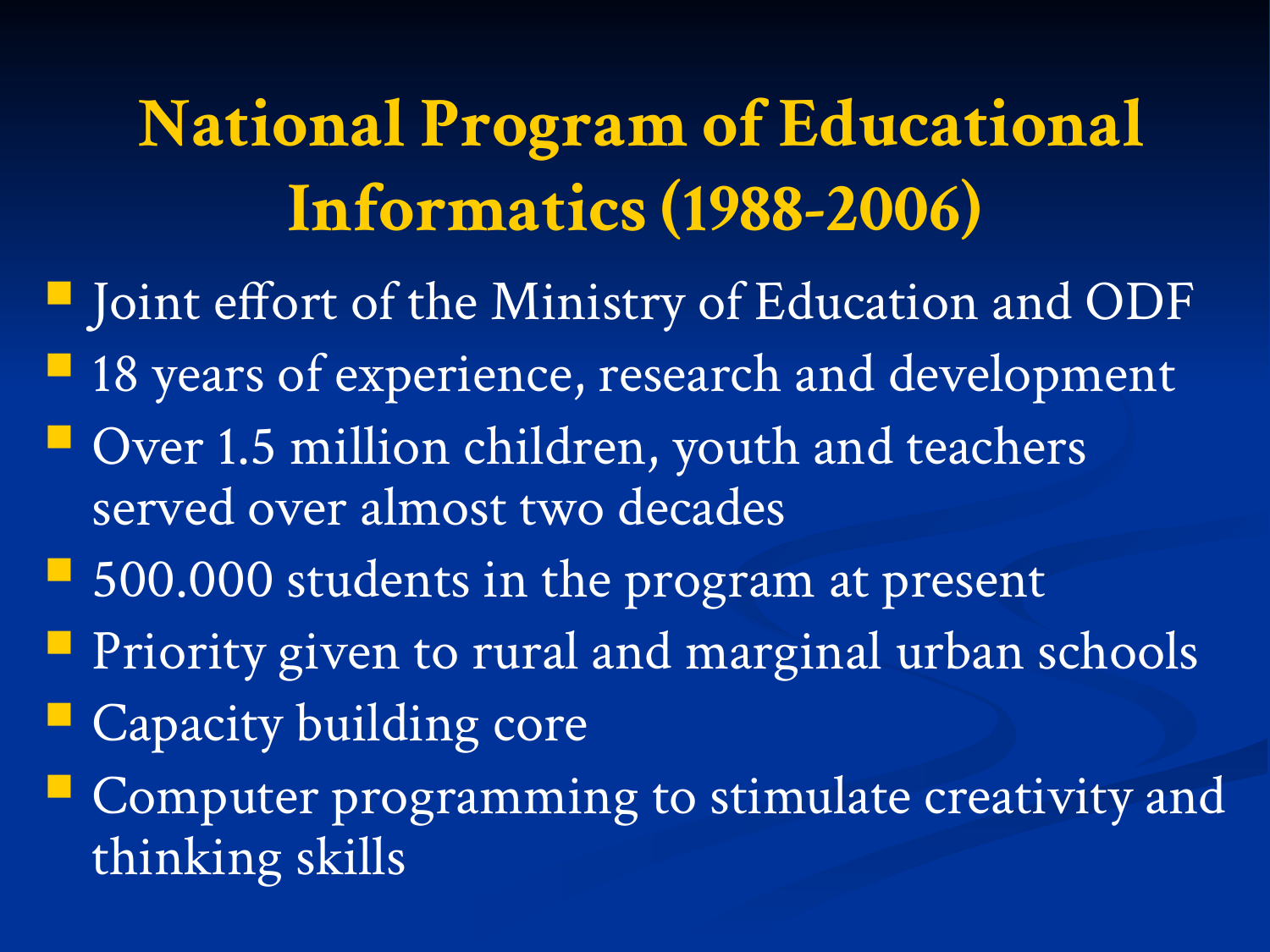

# National Program of Educational Informatics (1988-2006)
Joint effort of the Ministry of Education and ODF
18 years of experience, research and development
Over 1.5 million children, youth and teachers served over almost two decades
500.000 students in the program at present
Priority given to rural and marginal urban schools
Capacity building core
Computer programming to stimulate creativity and thinking skills